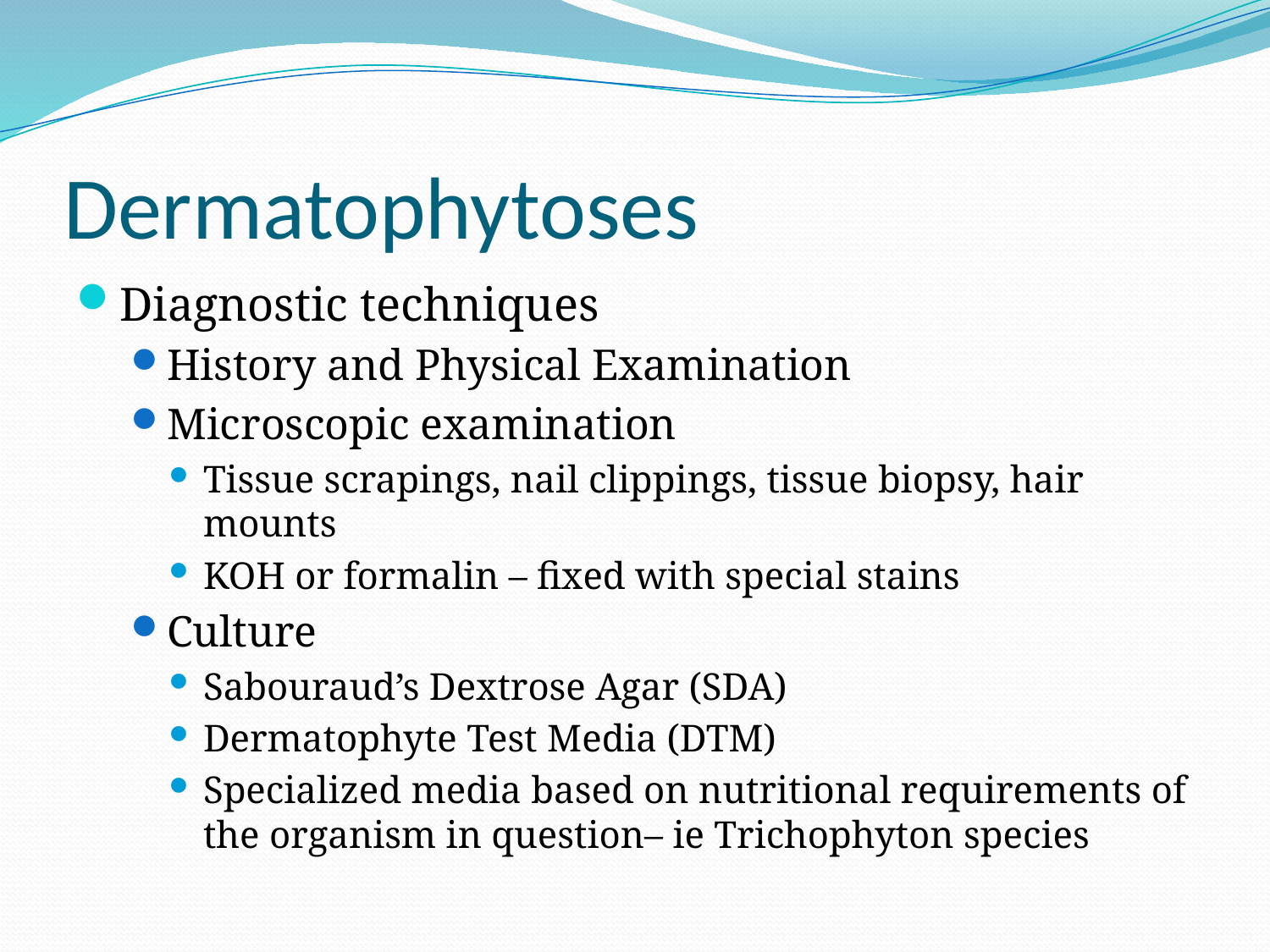

# Dermatophytoses
Diagnostic techniques
History and Physical Examination
Microscopic examination
Tissue scrapings, nail clippings, tissue biopsy, hair mounts
KOH or formalin – fixed with special stains
Culture
Sabouraud’s Dextrose Agar (SDA)
Dermatophyte Test Media (DTM)
Specialized media based on nutritional requirements of the organism in question– ie Trichophyton species